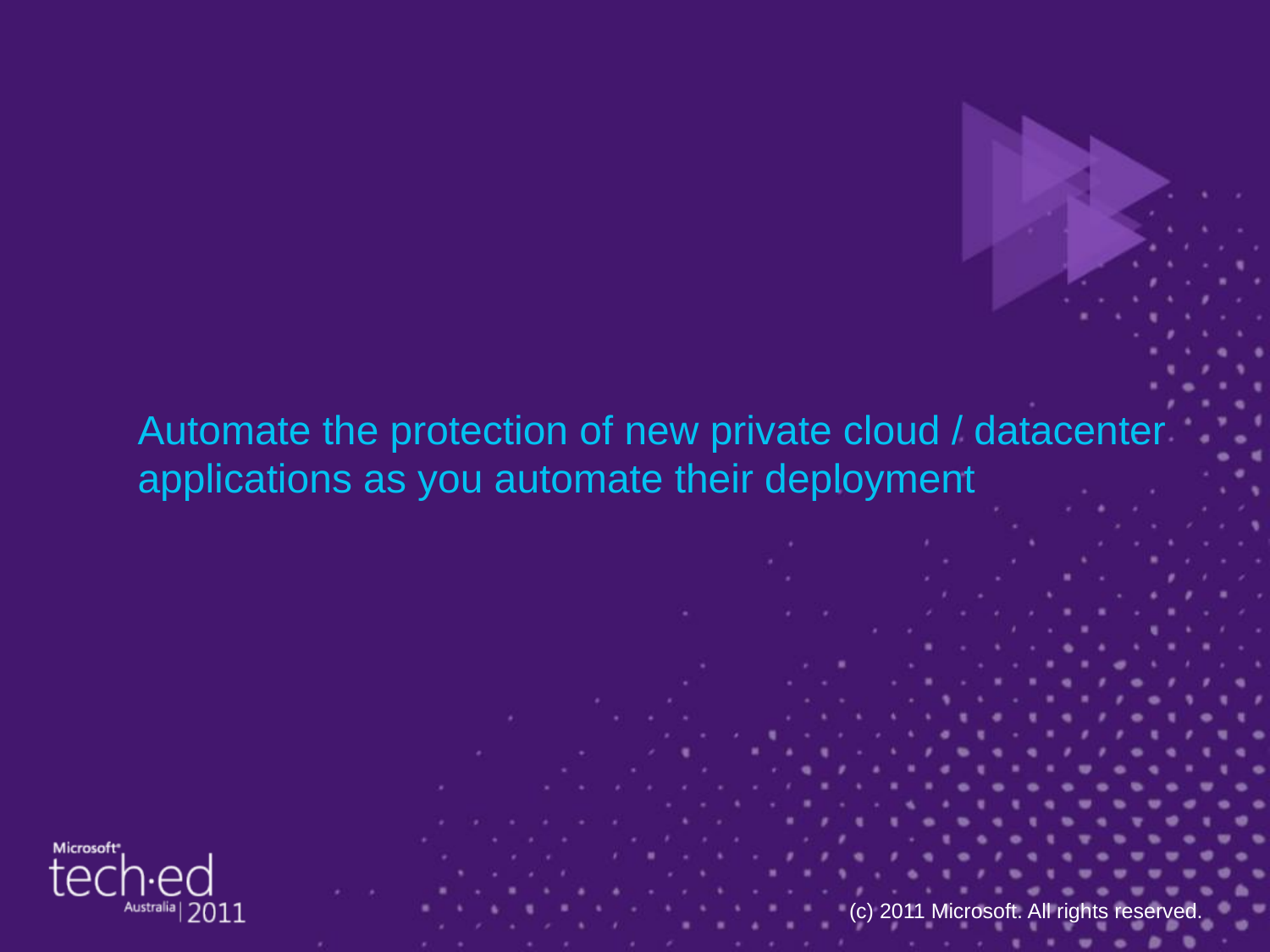

# Automate the protection of new private cloud / datacenter applications as you automate their deployment
(c) 2011 Microsoft. All rights reserved.